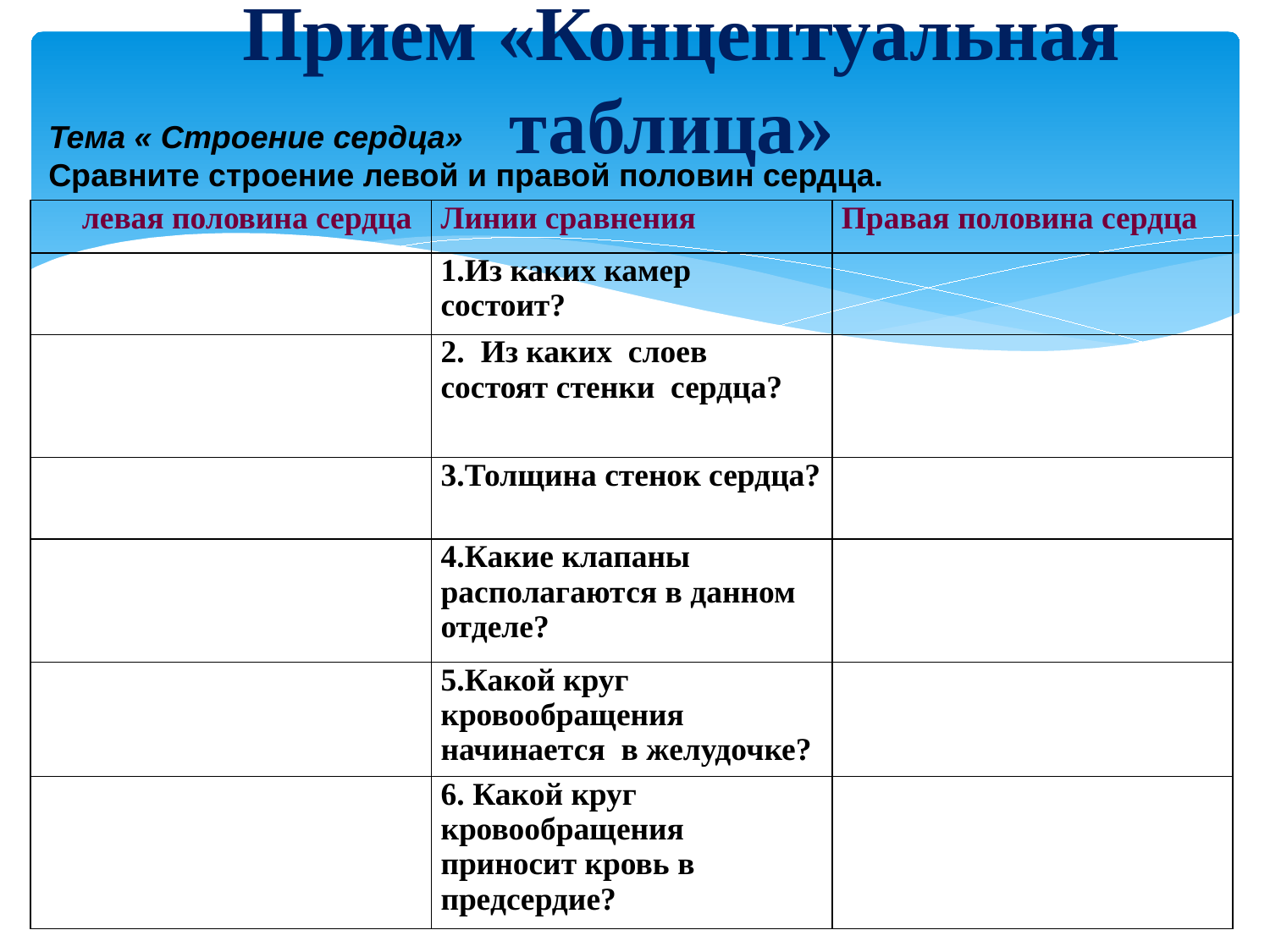

# Прием «Концептуальная таблица»
Тема « Строение сердца»
Сравните строение левой и правой половин сердца.
| левая половина сердца | Линии сравнения | Правая половина сердца |
| --- | --- | --- |
|  | 1.Из каких камер состоит? |  |
|  | 2. Из каких слоев состоят стенки сердца? |  |
|  | 3.Толщина стенок сердца? |  |
|  | 4.Какие клапаны располагаются в данном отделе? |  |
|  | 5.Какой круг кровообращения начинается в желудочке? |  |
|  | 6. Какой круг кровообращения приносит кровь в предсердие? |  |